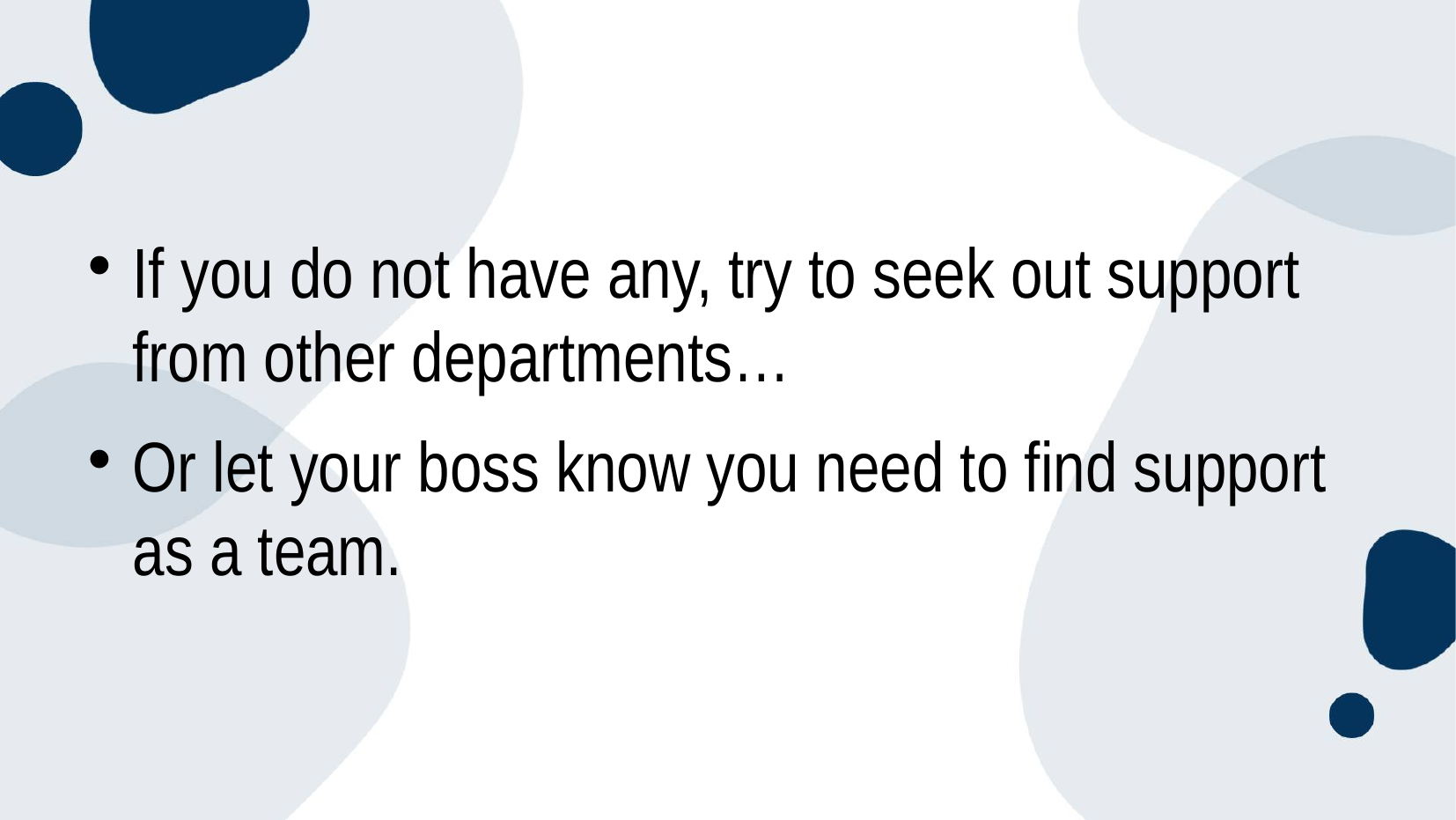

If you do not have any, try to seek out support from other departments…
Or let your boss know you need to find support as a team.